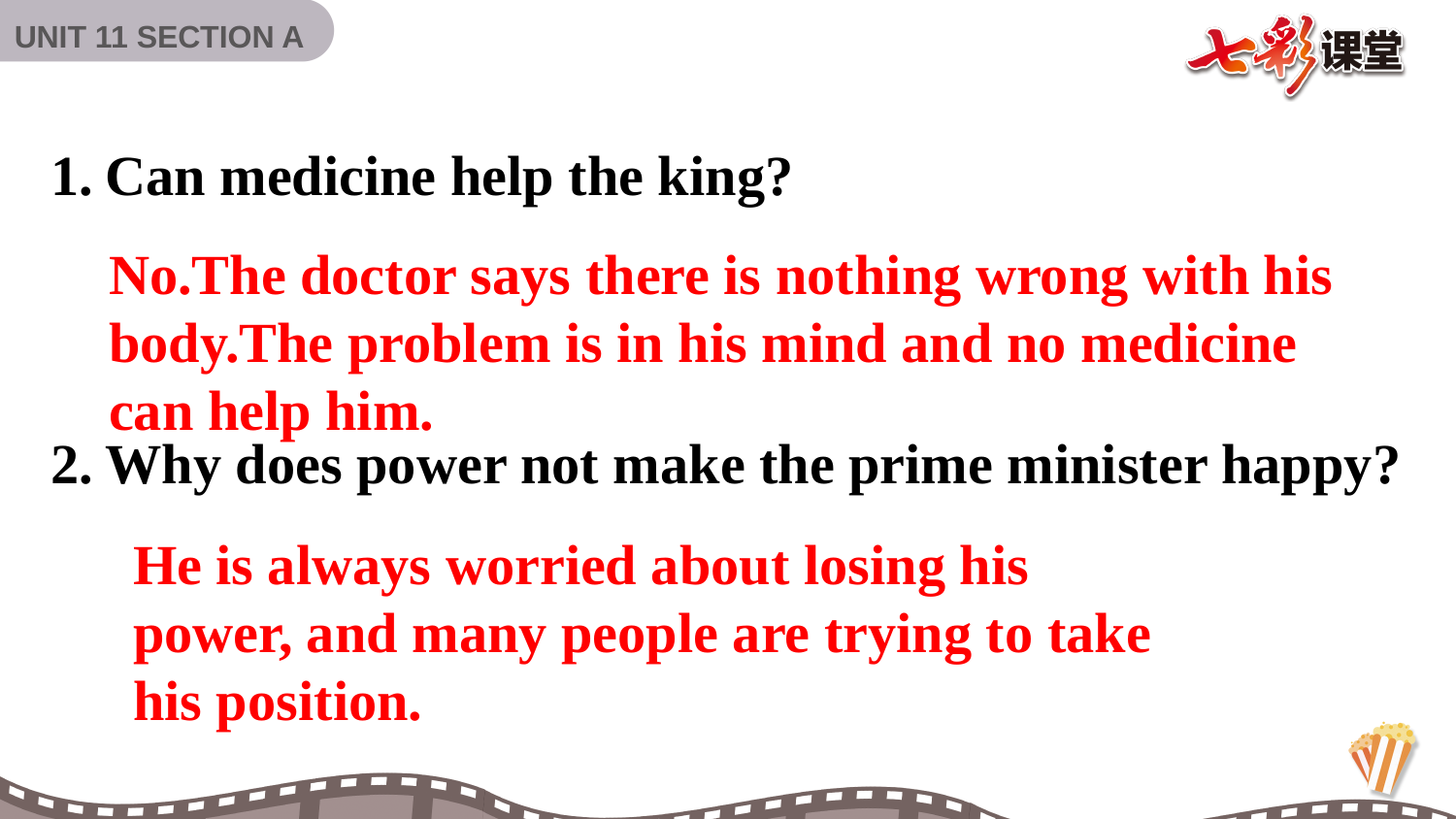

Can medicine help the king?

Why does power not make the prime minister happy?

No.The doctor says there is nothing wrong with his body.The problem is in his mind and no medicine can help him.
He is always worried about losing his power, and many people are trying to take his position.